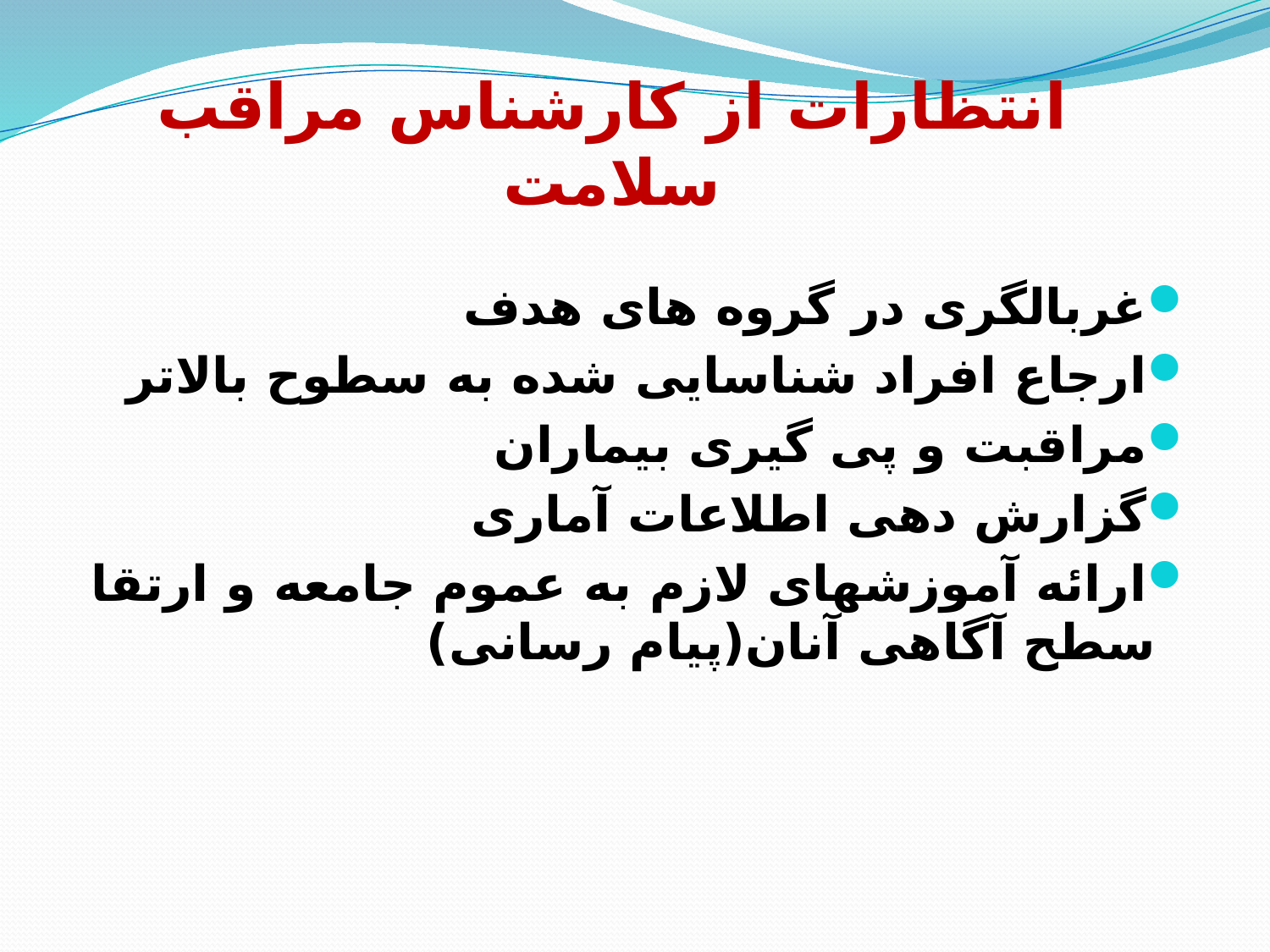

# انتظارات از کارشناس مراقب سلامت
غربالگری در گروه های هدف
ارجاع افراد شناسایی شده به سطوح بالاتر
مراقبت و پی گيری بيماران
گزارش دهی اطلاعات آماری
ارائه آموزشهای لازم به عموم جامعه و ارتقا سطح آگاهی آنان(پیام رسانی)